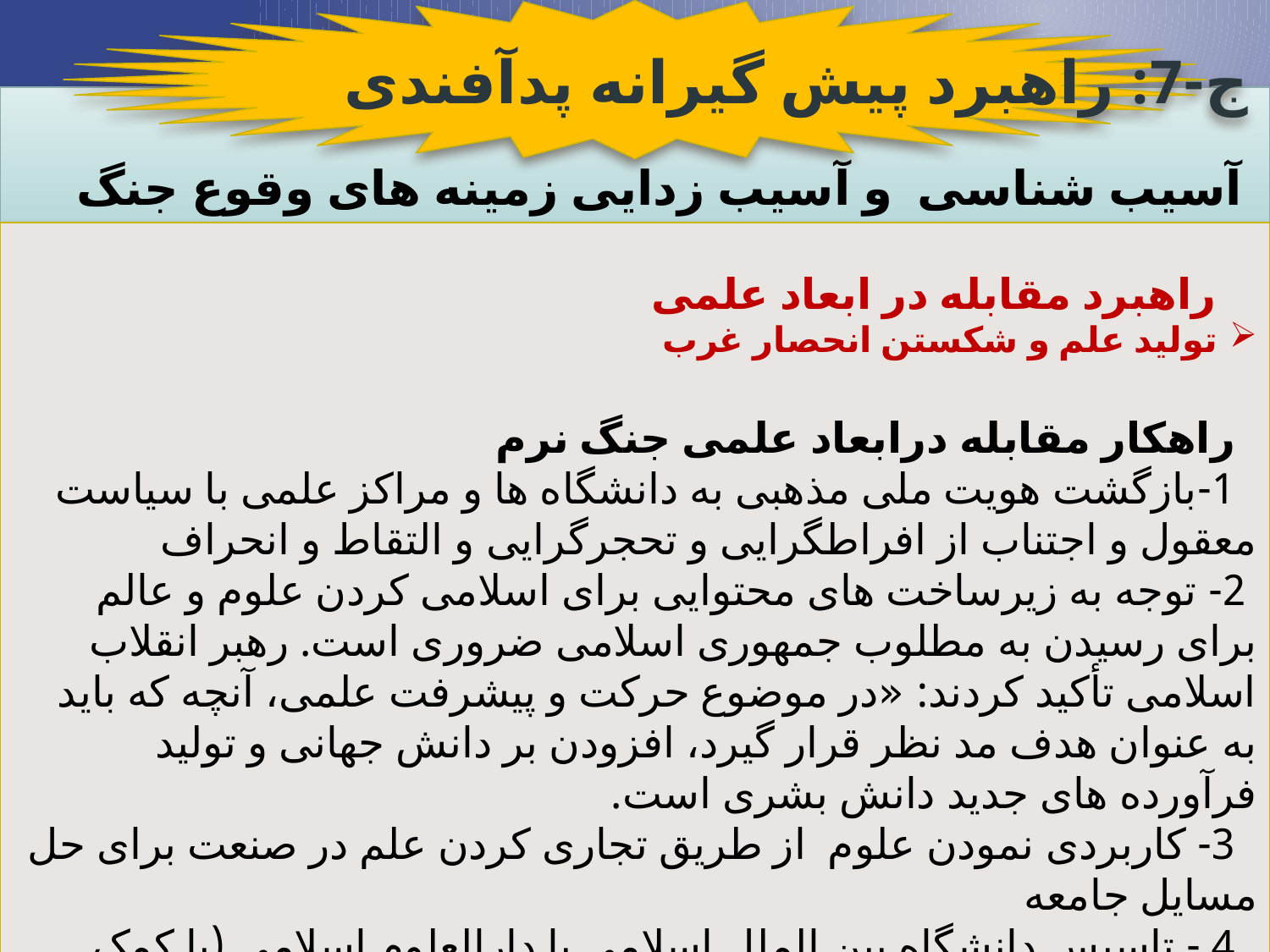

ج-7: راهبرد پیش گیرانه پدآفندی

آسیب شناسی  و آسیب زدایی زمینه های وقوع جنگ نرم

     راهبرد مقابله در ابعاد علمی
تولید علم و شکستن انحصار غرب

  راهکار مقابله درابعاد علمی جنگ نرم
  1-بازگشت هویت ملی مذهبی به دانشگاه ها و مراکز علمی با سیاست معقول و اجتناب از افراطگرایی و تحجرگرایی و التقاط و انحراف
 2- توجه به زیرساخت های محتوایی برای اسلامی کردن علوم و عالم برای رسیدن به مطلوب جمهوری اسلامی ضروری است. رهبر انقلاب اسلامی تأکید کردند: «در موضوع حرکت و پیشرفت علمی، آنچه که باید به عنوان هدف مد نظر قرار گیرد، افزودن بر دانش جهانی و تولید فرآورده های جدید دانش بشری است.
  3- کاربردی نمودن علوم  از طریق تجاری کردن علم در صنعت برای حل مسایل جامعه
  4 - تاسیس دانشگاه بین الملل اسلامی یا دارالعلوم اسلامی (با کمک نهادهای بین المللی اسلامی)راه مقابله با محدودیت ها،انحصارگرایی علمی و تهاجم علمی غرب، و افزایش قدرت نرم جهان اسلام خواهد بود.